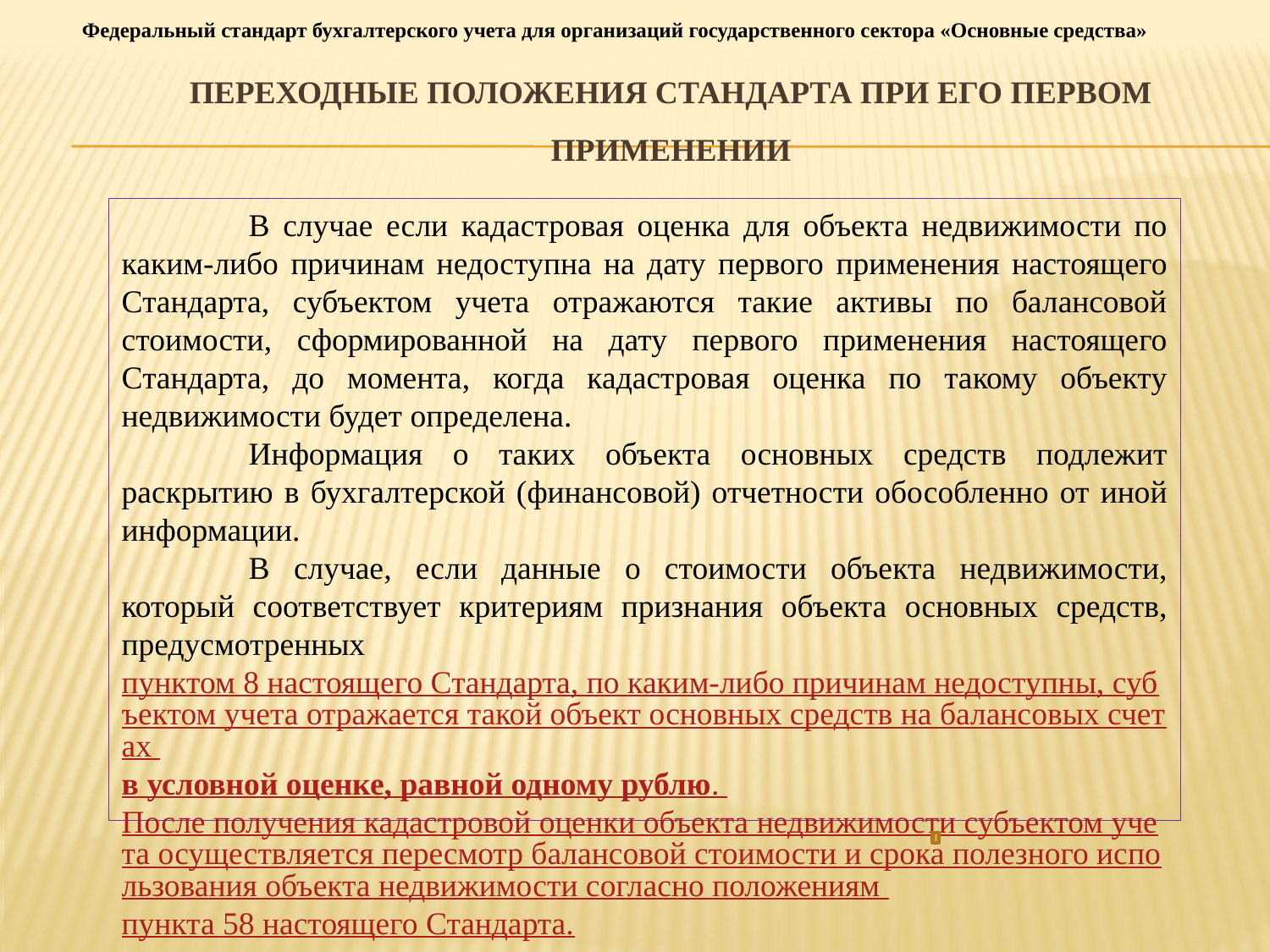

Федеральный стандарт бухгалтерского учета для организаций государственного сектора «Основные средства»
# Переходные положения Стандарта при его первом применении

	В случае если кадастровая оценка для объекта недвижимости по каким-либо причинам недоступна на дату первого применения настоящего Стандарта, субъектом учета отражаются такие активы по балансовой стоимости, сформированной на дату первого применения настоящего Стандарта, до момента, когда кадастровая оценка по такому объекту недвижимости будет определена.
	Информация о таких объекта основных средств подлежит раскрытию в бухгалтерской (финансовой) отчетности обособленно от иной информации.
	В случае, если данные о стоимости объекта недвижимости, который соответствует критериям признания объекта основных средств, предусмотренных пунктом 8 настоящего Стандарта, по каким-либо причинам недоступны, субъектом учета отражается такой объект основных средств на балансовых счетах в условной оценке, равной одному рублю. После получения кадастровой оценки объекта недвижимости субъектом учета осуществляется пересмотр балансовой стоимости и срока полезного использования объекта недвижимости согласно положениям пункта 58 настоящего Стандарта.